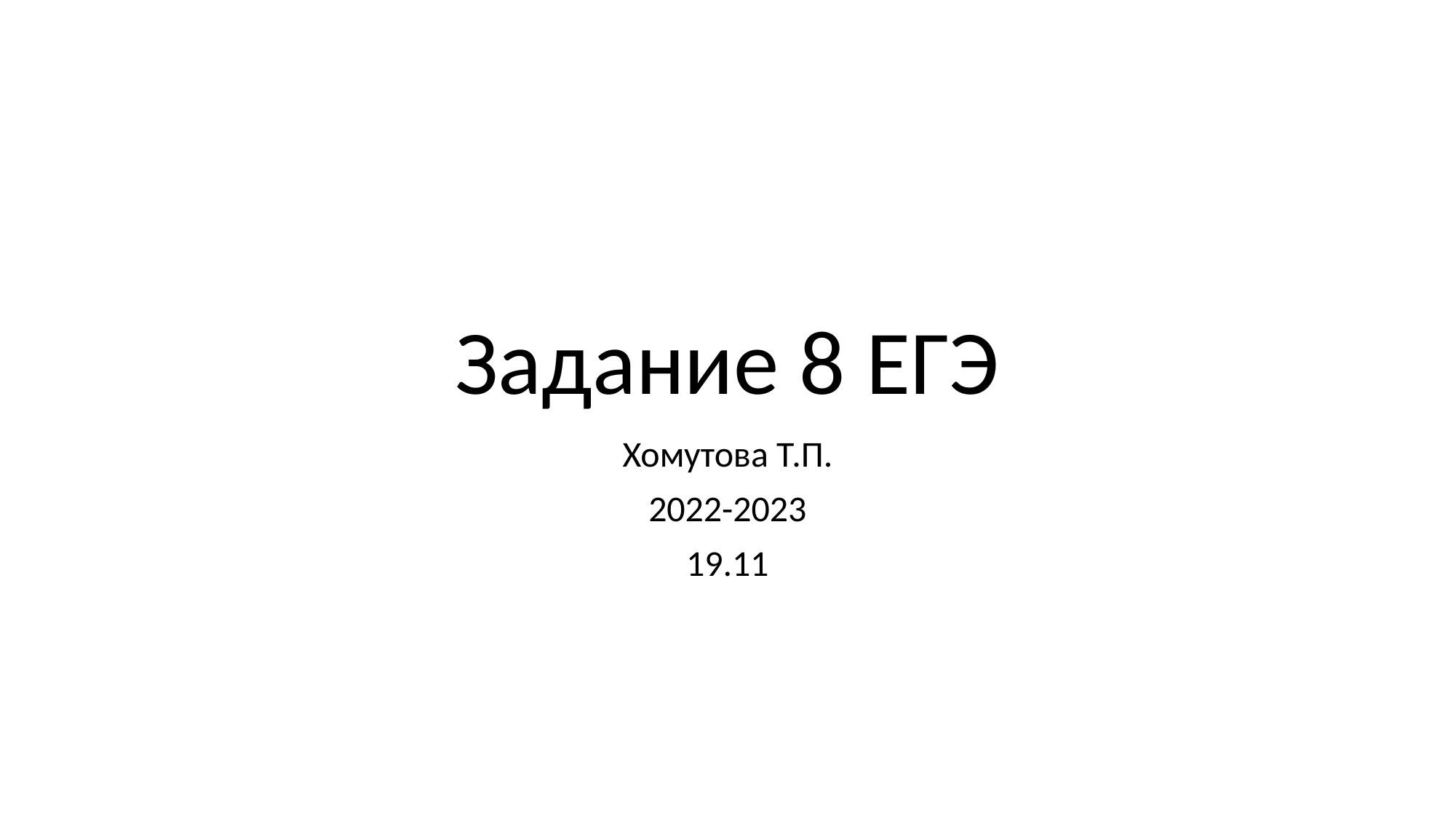

# Задание 8 ЕГЭ
Хомутова Т.П.
2022-2023
19.11